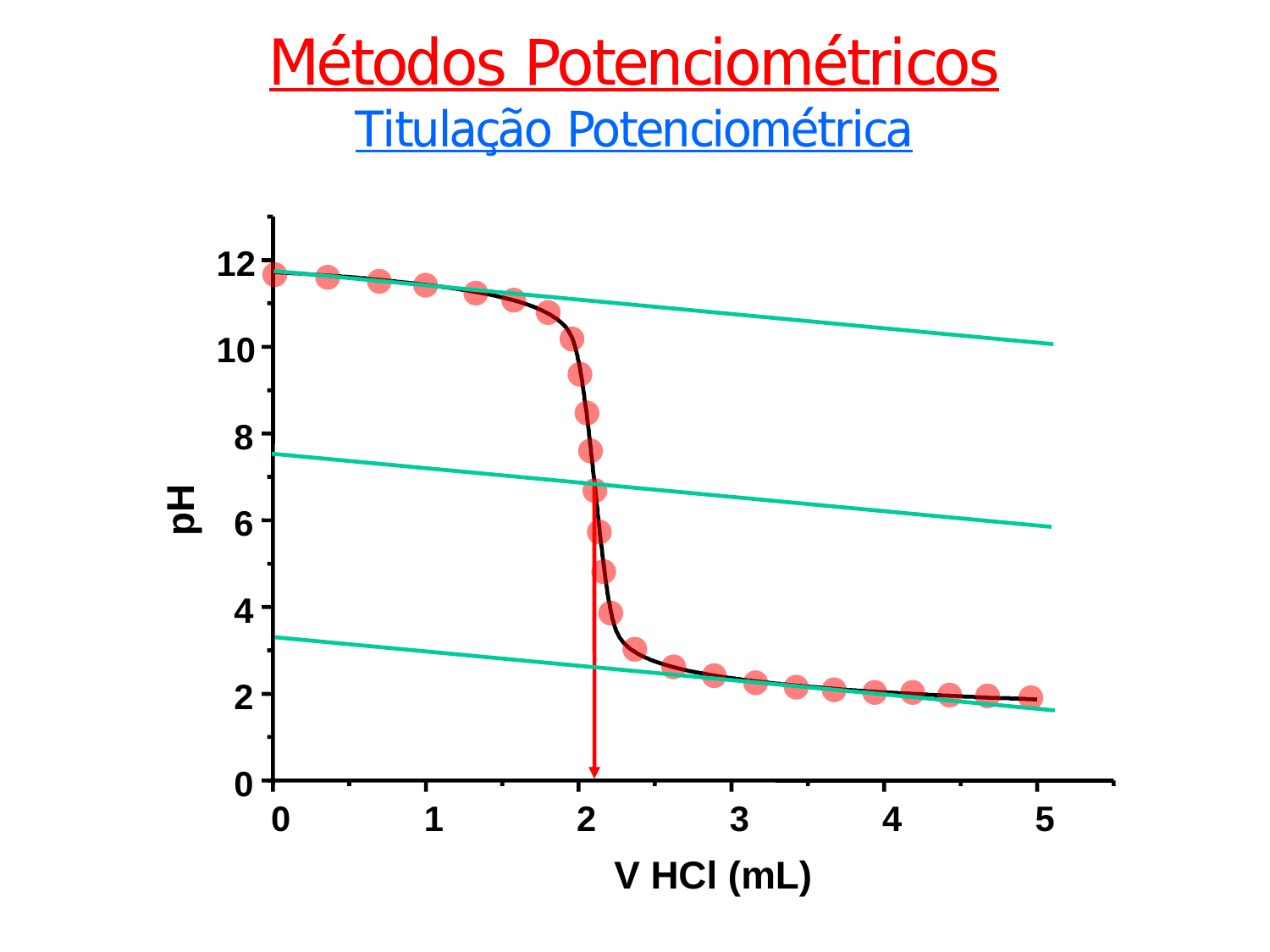

Métodos Potenciométricos
Titulação Potenciométrica

12

10

8

pH
6

4

2

0

0
1
2
3
4
5
V HCl (mL)